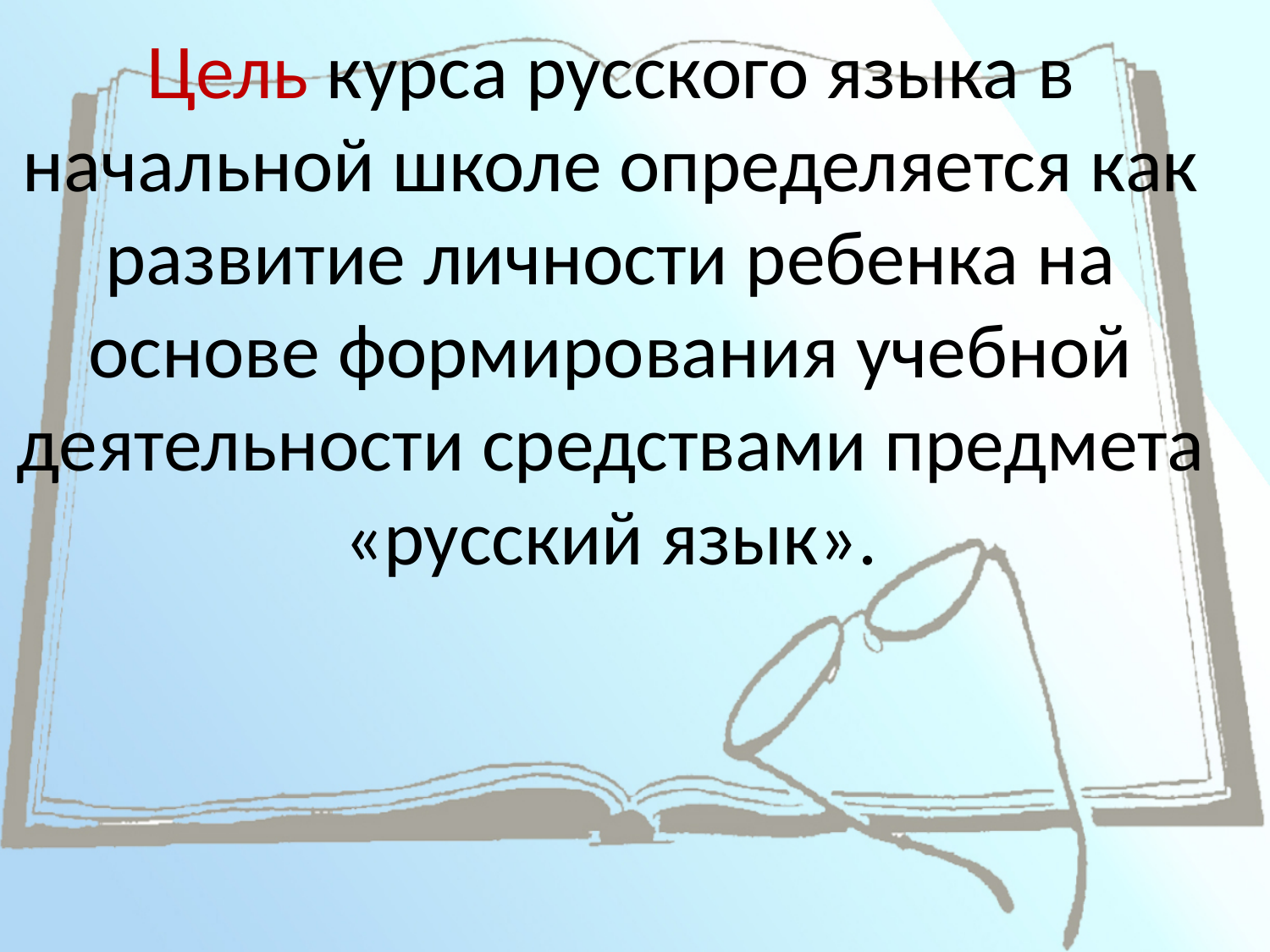

# Цель курса русского языка в начальной школе определяется как развитие личности ребенка на основе формирования учебной деятельности средствами предмета «русский язык».